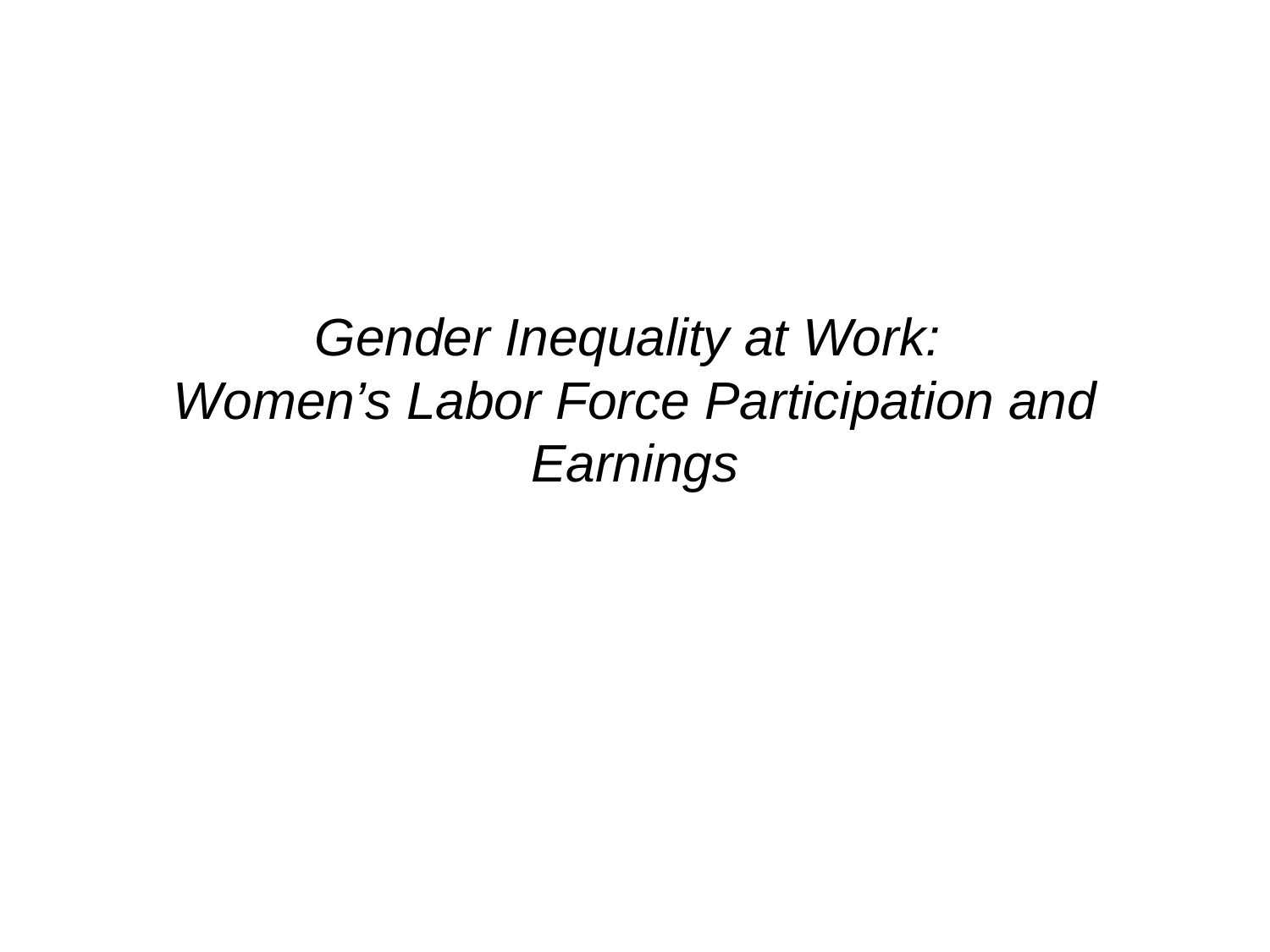

# Gender Inequality at Work: Women’s Labor Force Participation and Earnings